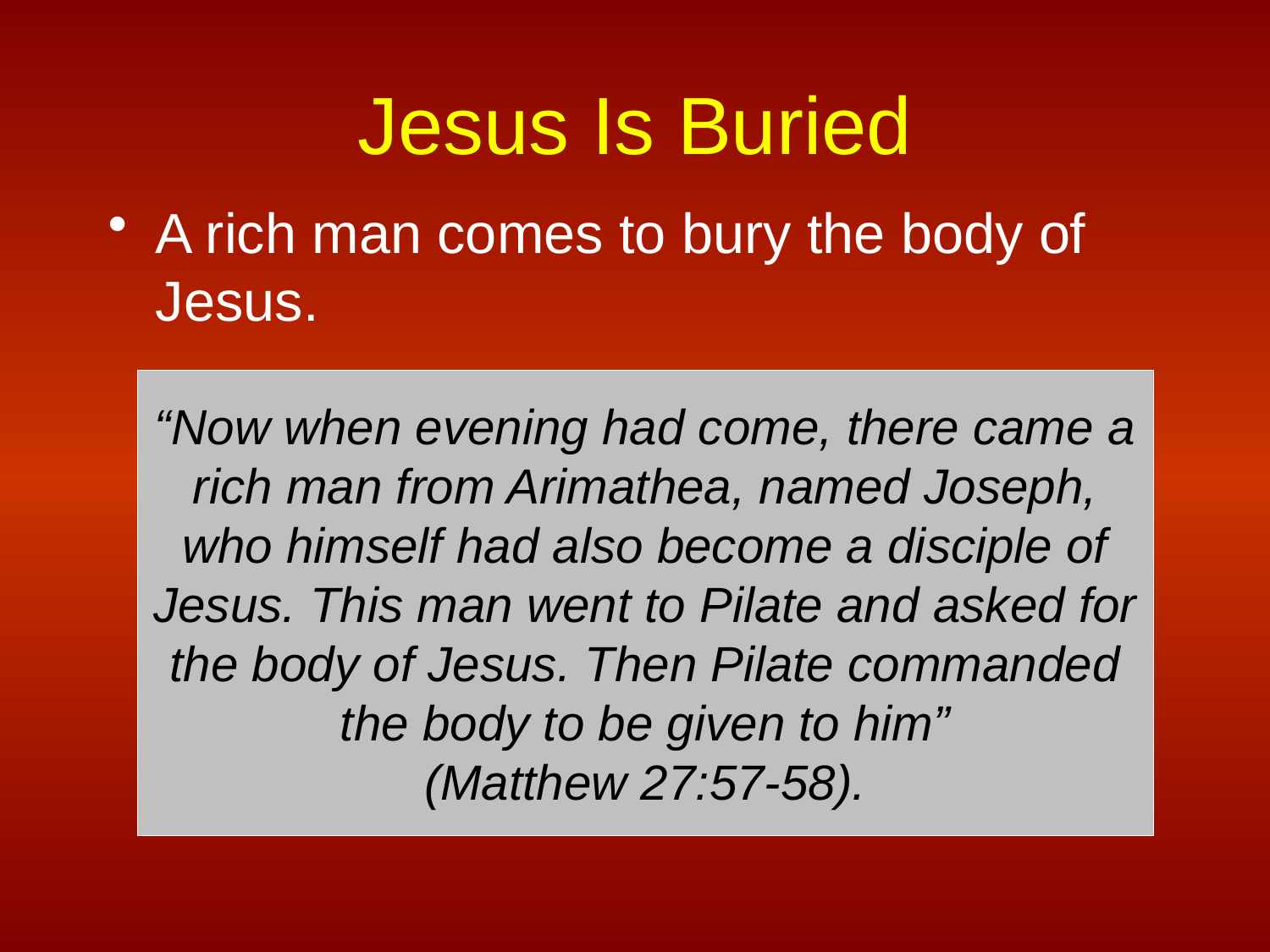

# Jesus Is Buried
A rich man comes to bury the body of Jesus.

“Now when evening had come, there came a rich man from Arimathea, named Joseph, who himself had also become a disciple of Jesus. This man went to Pilate and asked for the body of Jesus. Then Pilate commanded the body to be given to him”
(Matthew 27:57-58).